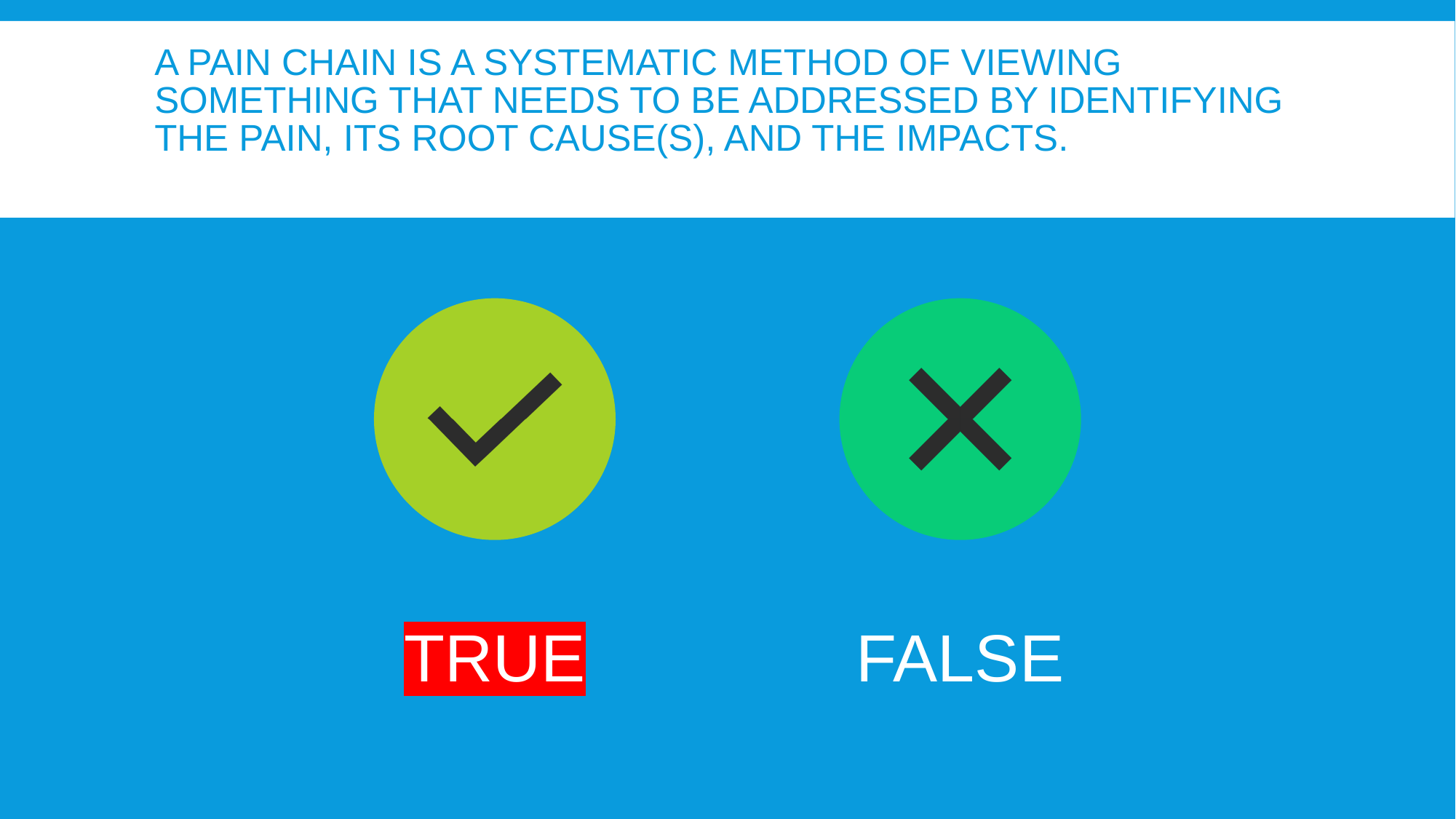

# A Pain Chain is a systematic method of viewing something that needs to be addressed by identifying the pain, its root cause(s), and the impacts.
True
False